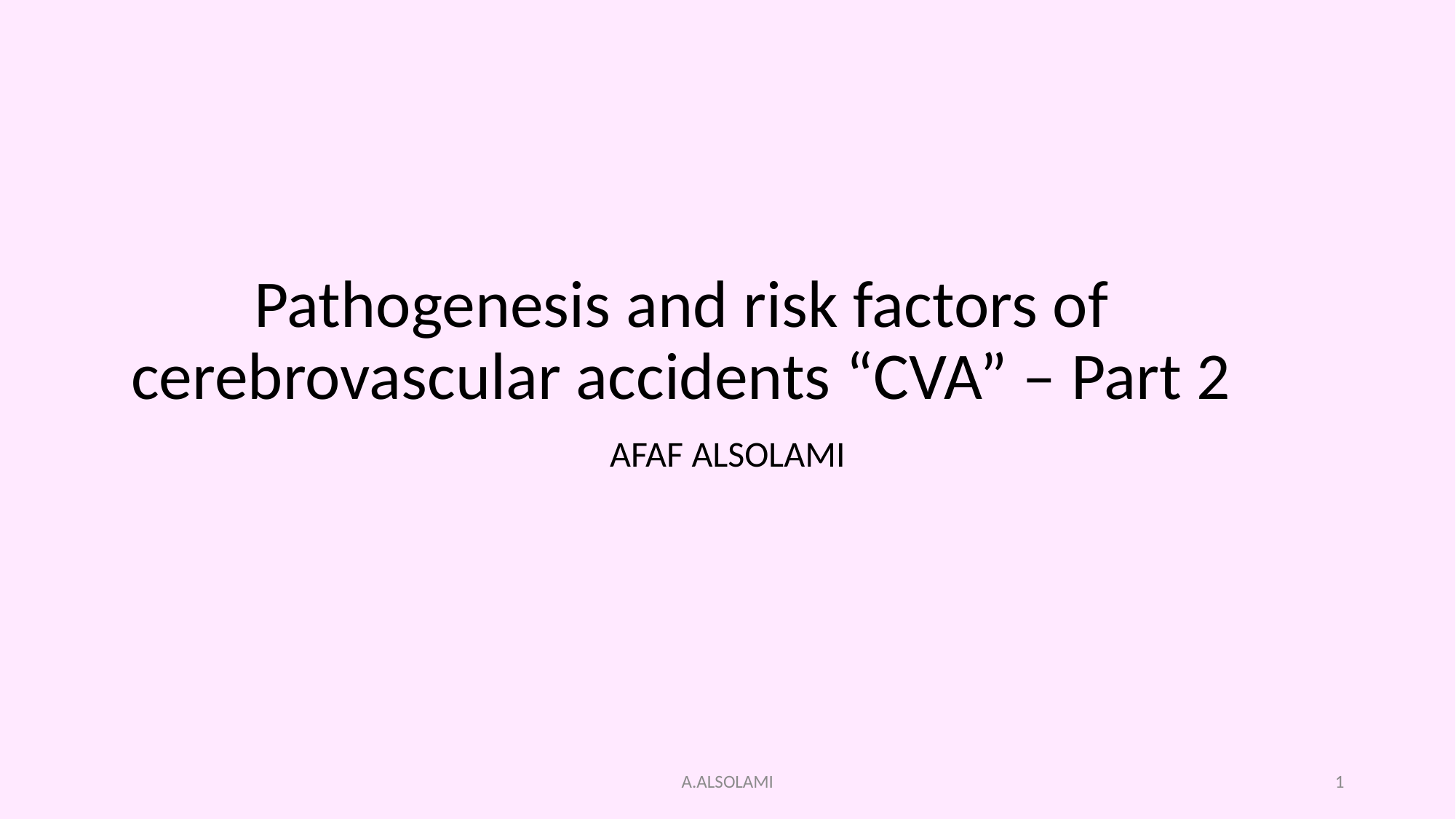

# Pathogenesis and risk factors of cerebrovascular accidents “CVA” – Part 2
AFAF ALSOLAMI
A.ALSOLAMI
1